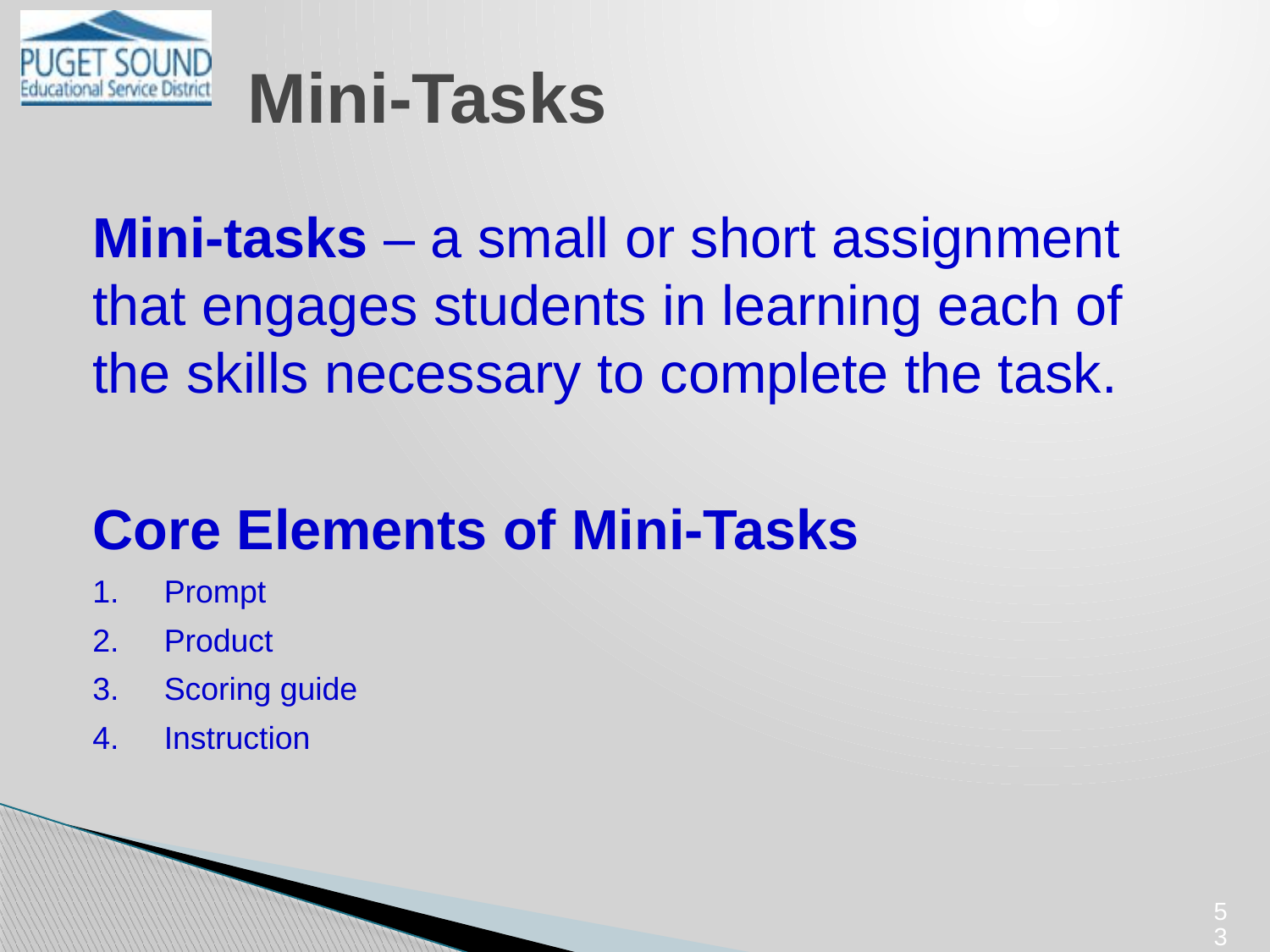

# Mini-Tasks
Mini-tasks – a small or short assignment that engages students in learning each of the skills necessary to complete the task.

Core Elements of Mini-Tasks
Prompt
Product
Scoring guide
Instruction
53